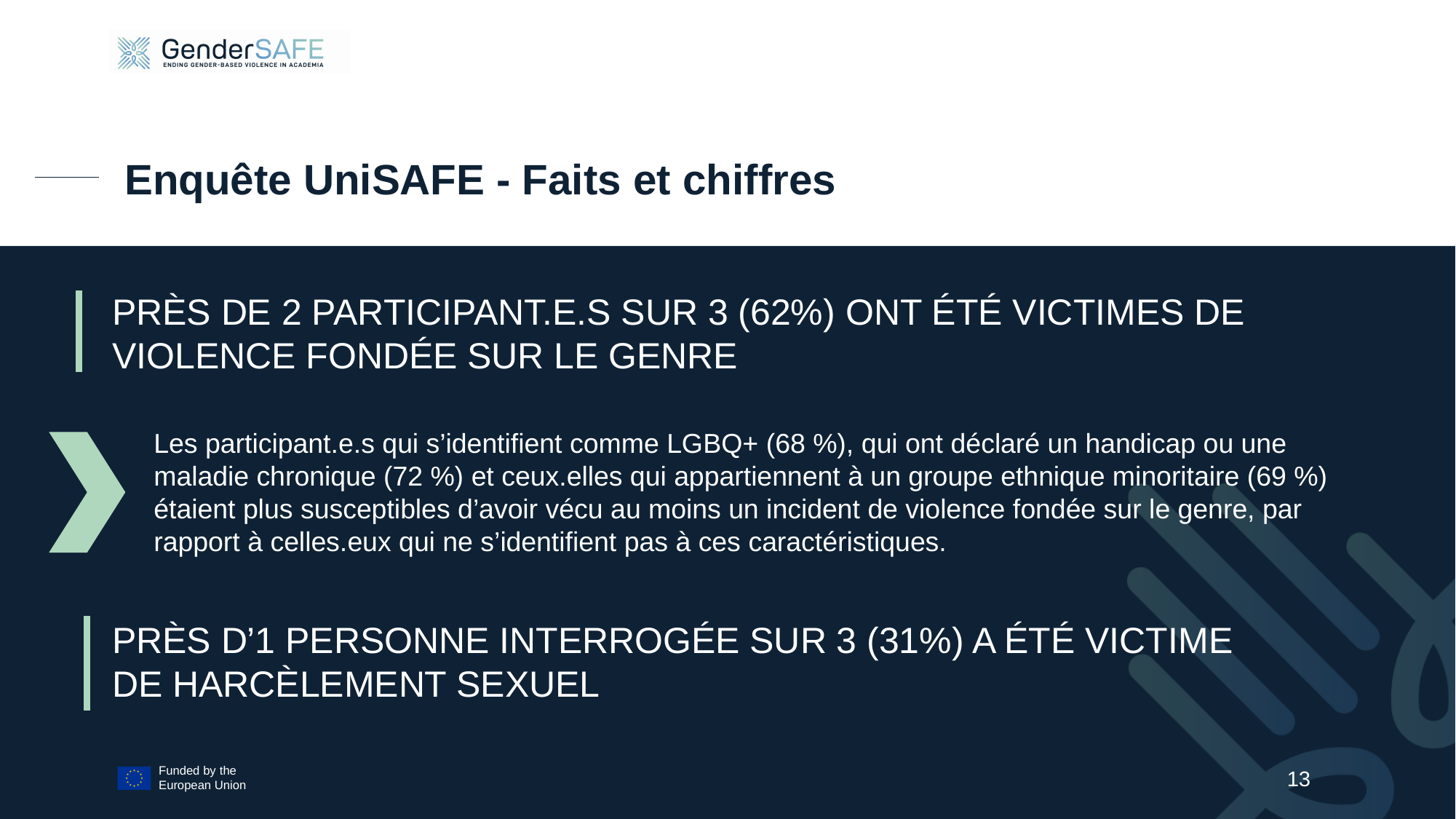

# Enquête UniSAFE - Faits et chiffres
PRÈS DE 2 PARTICIPANT.E.S SUR 3 (62%) ONT ÉTÉ VICTIMES DE VIOLENCE FONDÉE SUR LE GENRE
Les participant.e.s qui s’identifient comme LGBQ+ (68 %), qui ont déclaré un handicap ou une maladie chronique (72 %) et ceux.elles qui appartiennent à un groupe ethnique minoritaire (69 %) étaient plus susceptibles d’avoir vécu au moins un incident de violence fondée sur le genre, par rapport à celles.eux qui ne s’identifient pas à ces caractéristiques.

PRÈS D’1 PERSONNE INTERROGÉE SUR 3 (31%) A ÉTÉ VICTIME DE HARCÈLEMENT SEXUEL